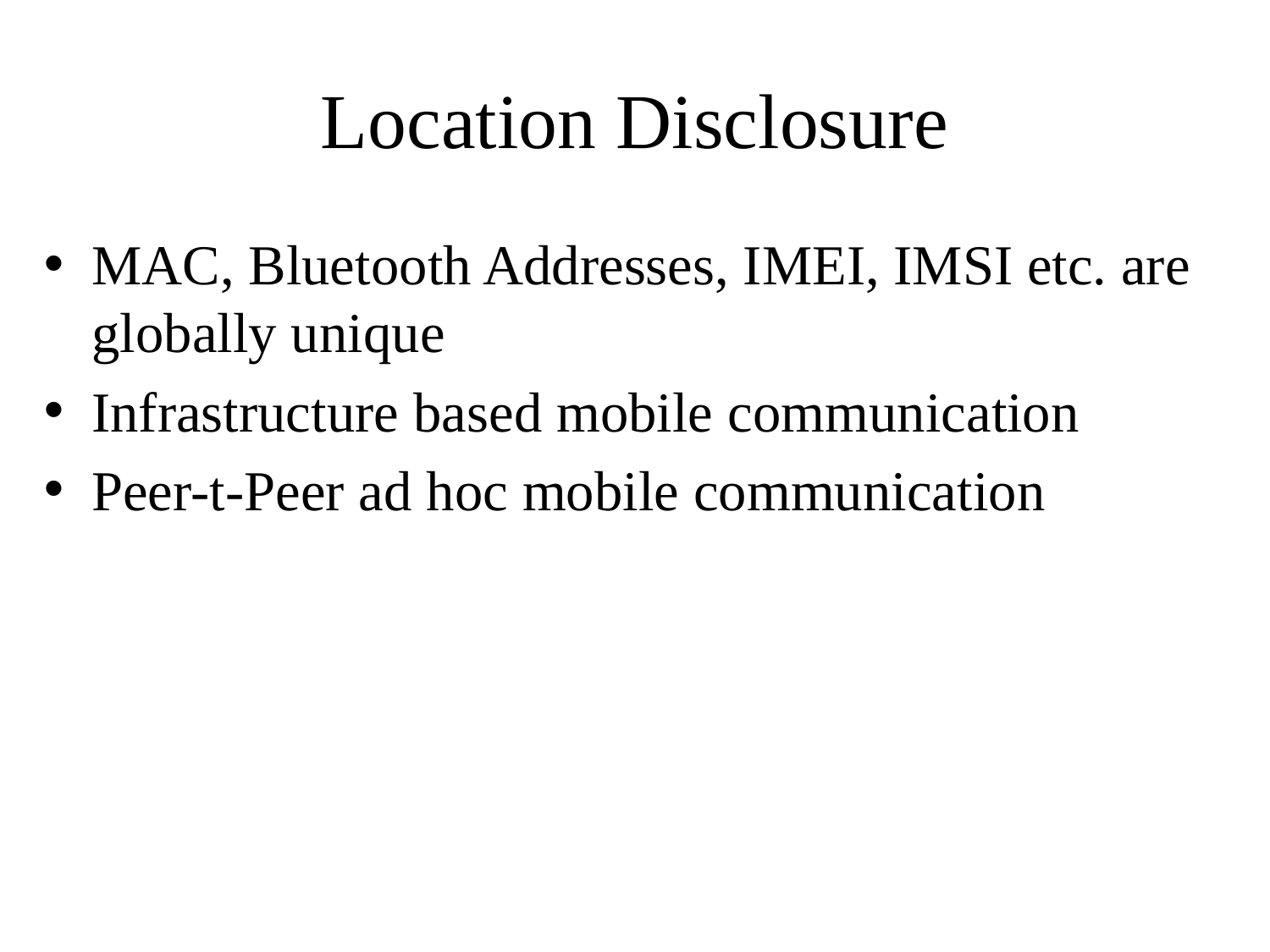

# Location Disclosure
MAC, Bluetooth Addresses, IMEI, IMSI etc. are globally unique
Infrastructure based mobile communication
Peer-t-Peer ad hoc mobile communication